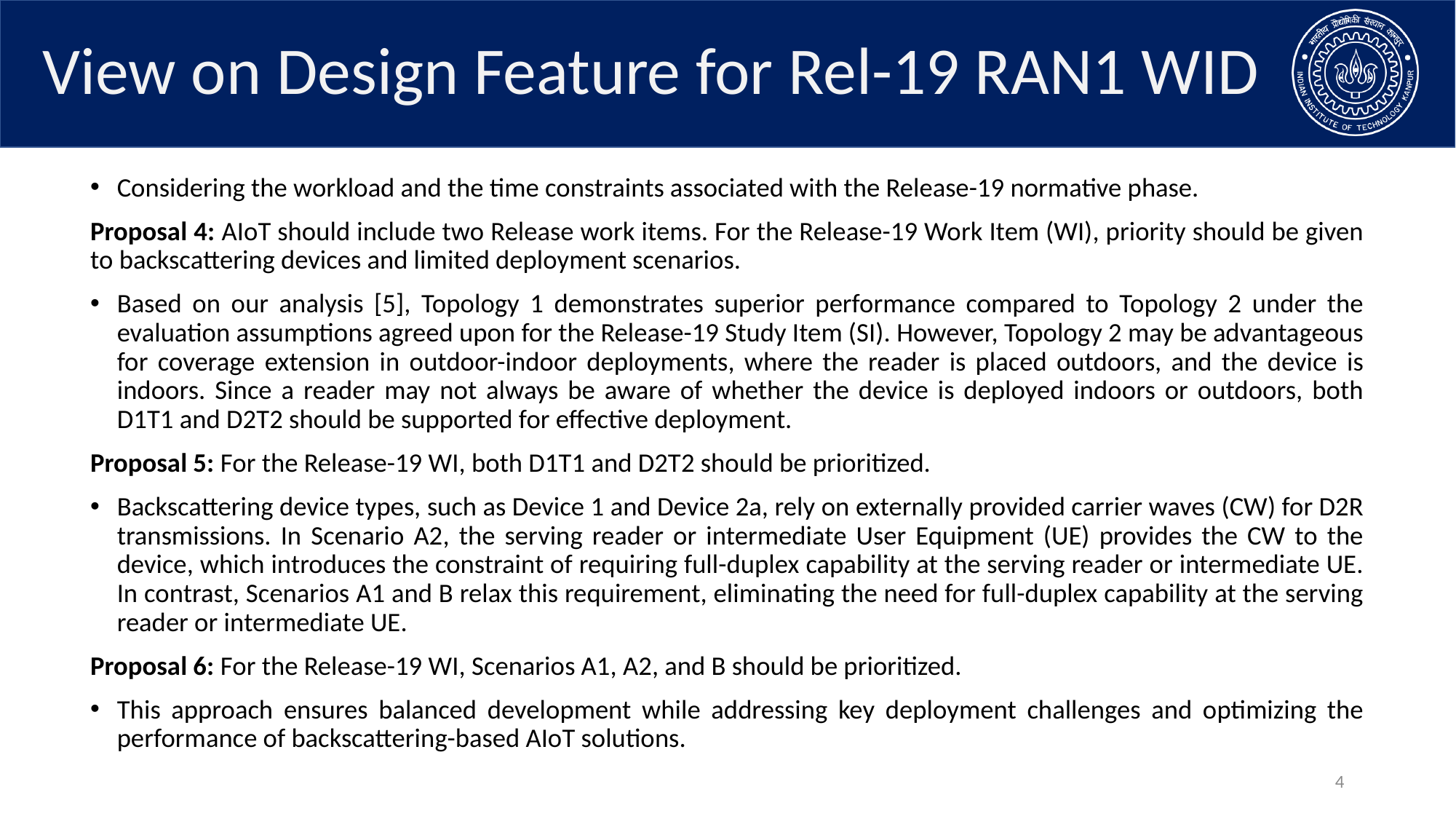

# View on Design Feature for Rel-19 RAN1 WID
Considering the workload and the time constraints associated with the Release-19 normative phase.
Proposal 4: AIoT should include two Release work items. For the Release-19 Work Item (WI), priority should be given to backscattering devices and limited deployment scenarios.
Based on our analysis [5], Topology 1 demonstrates superior performance compared to Topology 2 under the evaluation assumptions agreed upon for the Release-19 Study Item (SI). However, Topology 2 may be advantageous for coverage extension in outdoor-indoor deployments, where the reader is placed outdoors, and the device is indoors. Since a reader may not always be aware of whether the device is deployed indoors or outdoors, both D1T1 and D2T2 should be supported for effective deployment.
Proposal 5: For the Release-19 WI, both D1T1 and D2T2 should be prioritized.
Backscattering device types, such as Device 1 and Device 2a, rely on externally provided carrier waves (CW) for D2R transmissions. In Scenario A2, the serving reader or intermediate User Equipment (UE) provides the CW to the device, which introduces the constraint of requiring full-duplex capability at the serving reader or intermediate UE. In contrast, Scenarios A1 and B relax this requirement, eliminating the need for full-duplex capability at the serving reader or intermediate UE.
Proposal 6: For the Release-19 WI, Scenarios A1, A2, and B should be prioritized.
This approach ensures balanced development while addressing key deployment challenges and optimizing the performance of backscattering-based AIoT solutions.

4